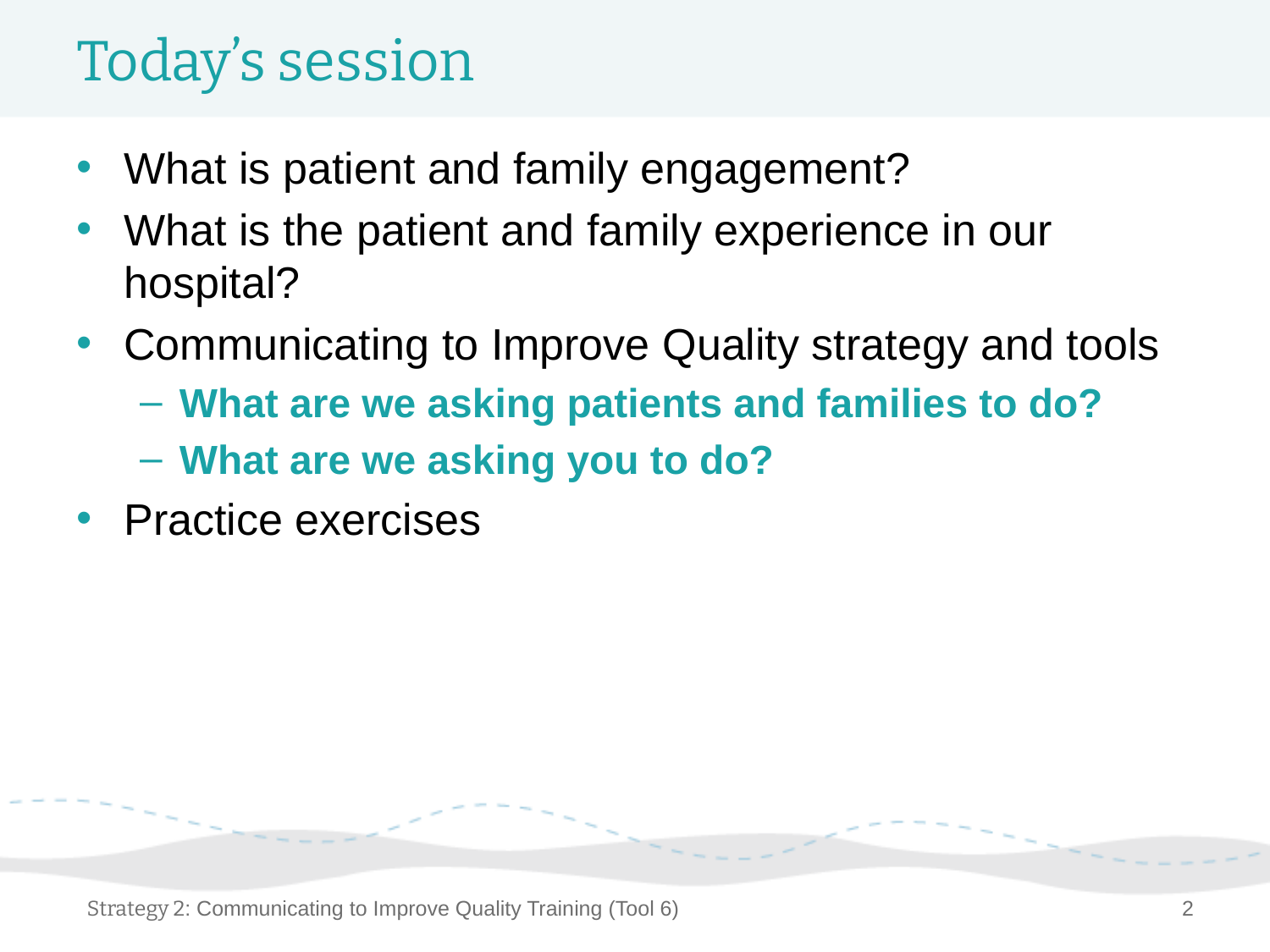

# Today’s session
What is patient and family engagement?
What is the patient and family experience in our hospital?
Communicating to Improve Quality strategy and tools
What are we asking patients and families to do?
What are we asking you to do?
Practice exercises
Strategy 2: Communicating to Improve Quality Training (Tool 6)
2